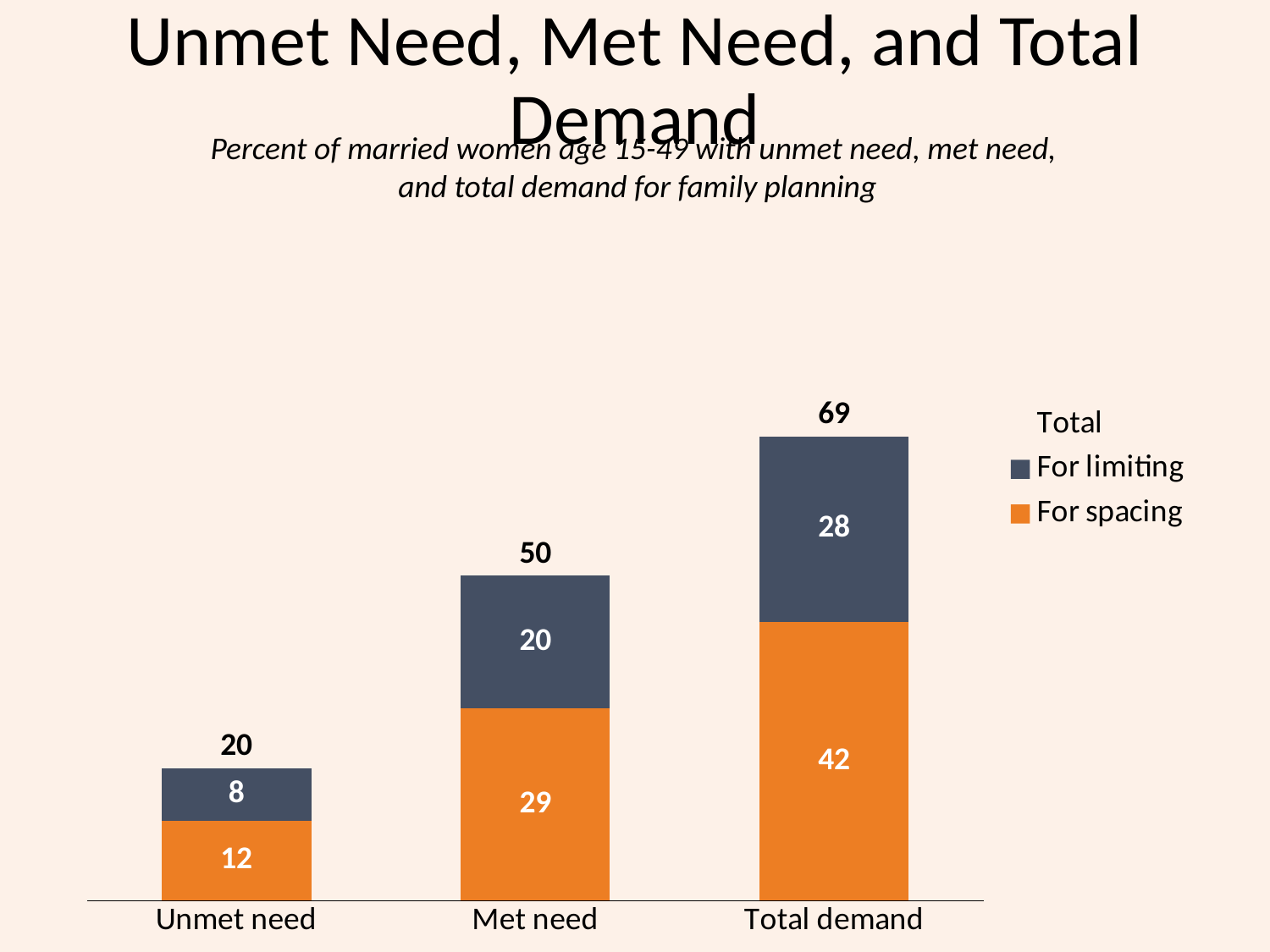

# Unmet Need, Met Need, and Total Demand
Percent of married women age 15-49 with unmet need, met need,
and total demand for family planning

### Chart

| Category | For spacing | For limiting | Total |
|---|---|---|---|
| Unmet need | 12.0 | 8.0 | 20.0 |
| Met need | 29.0 | 20.0 | 50.0 |
| Total demand | 42.0 | 28.0 | 69.0 |